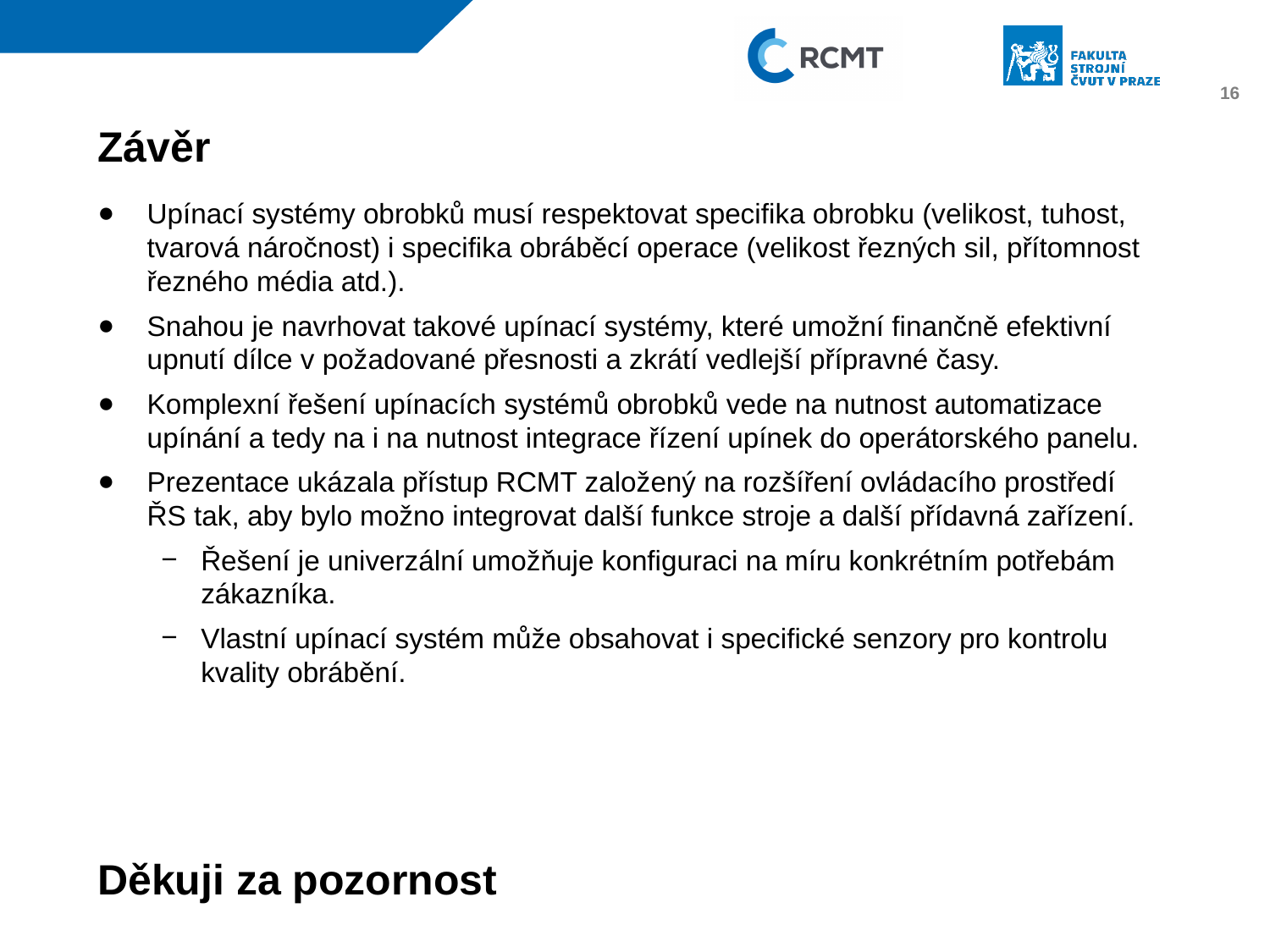

# Závěr
Upínací systémy obrobků musí respektovat specifika obrobku (velikost, tuhost, tvarová náročnost) i specifika obráběcí operace (velikost řezných sil, přítomnost řezného média atd.).
Snahou je navrhovat takové upínací systémy, které umožní finančně efektivní upnutí dílce v požadované přesnosti a zkrátí vedlejší přípravné časy.
Komplexní řešení upínacích systémů obrobků vede na nutnost automatizace upínání a tedy na i na nutnost integrace řízení upínek do operátorského panelu.
Prezentace ukázala přístup RCMT založený na rozšíření ovládacího prostředí ŘS tak, aby bylo možno integrovat další funkce stroje a další přídavná zařízení.
Řešení je univerzální umožňuje konfiguraci na míru konkrétním potřebám zákazníka.
Vlastní upínací systém může obsahovat i specifické senzory pro kontrolu kvality obrábění.
Děkuji za pozornost